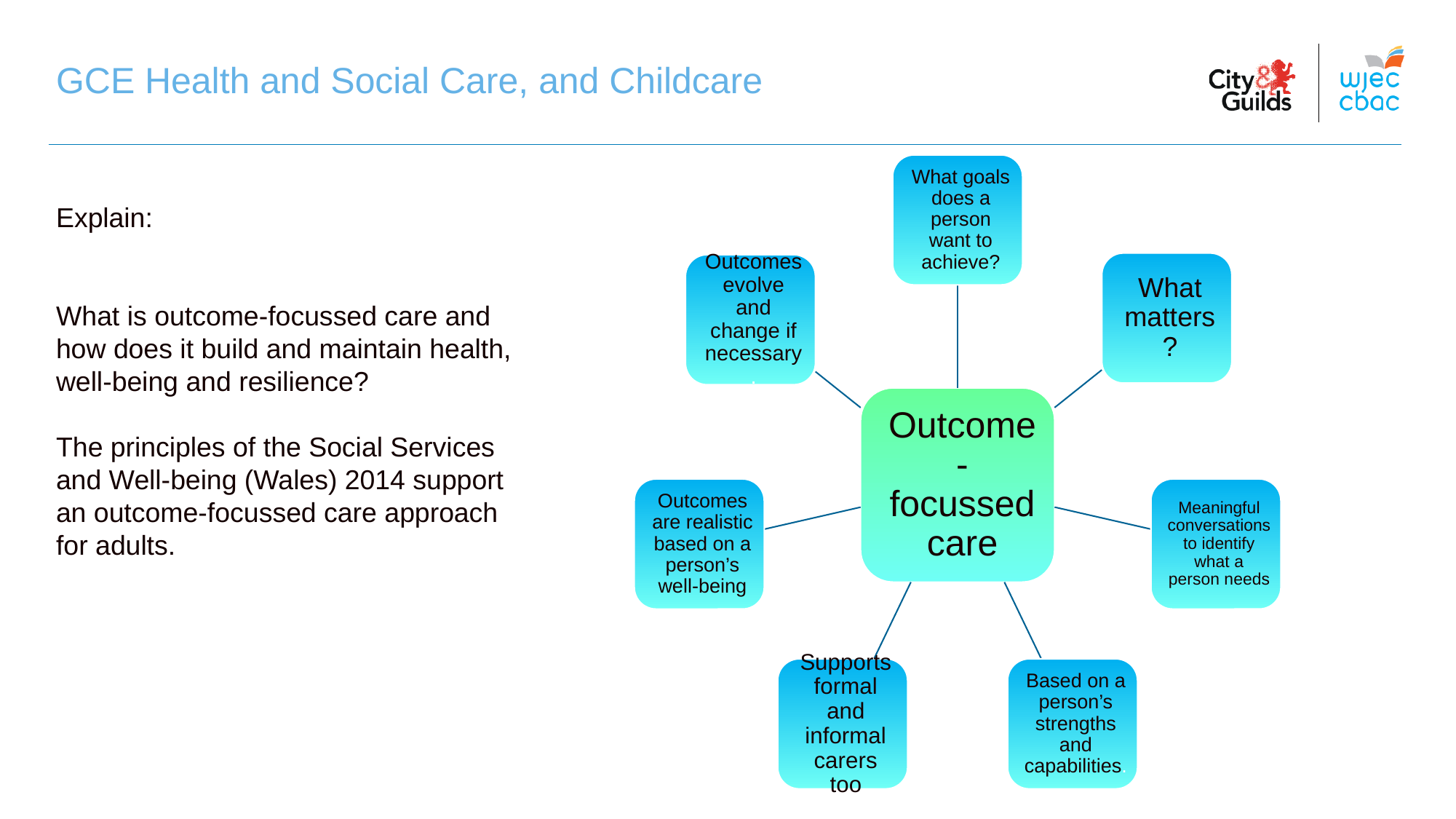

GCE Health and Social Care, and Childcare
Outcome- focussed care
What goals does a person want to achieve?
What matters?
Meaningful conversations to identify what a person needs
Based on a person’s strengths and capabilities.
Supports formal and informal carers too
Outcomes are realistic based on a person’s well-being
Outcomes evolve and change if necessary.
Explain:

What is outcome-focussed care and how does it build and maintain health, well-being and resilience?

The principles of the Social Services and Well-being (Wales) 2014 support an outcome-focussed care approach for adults.